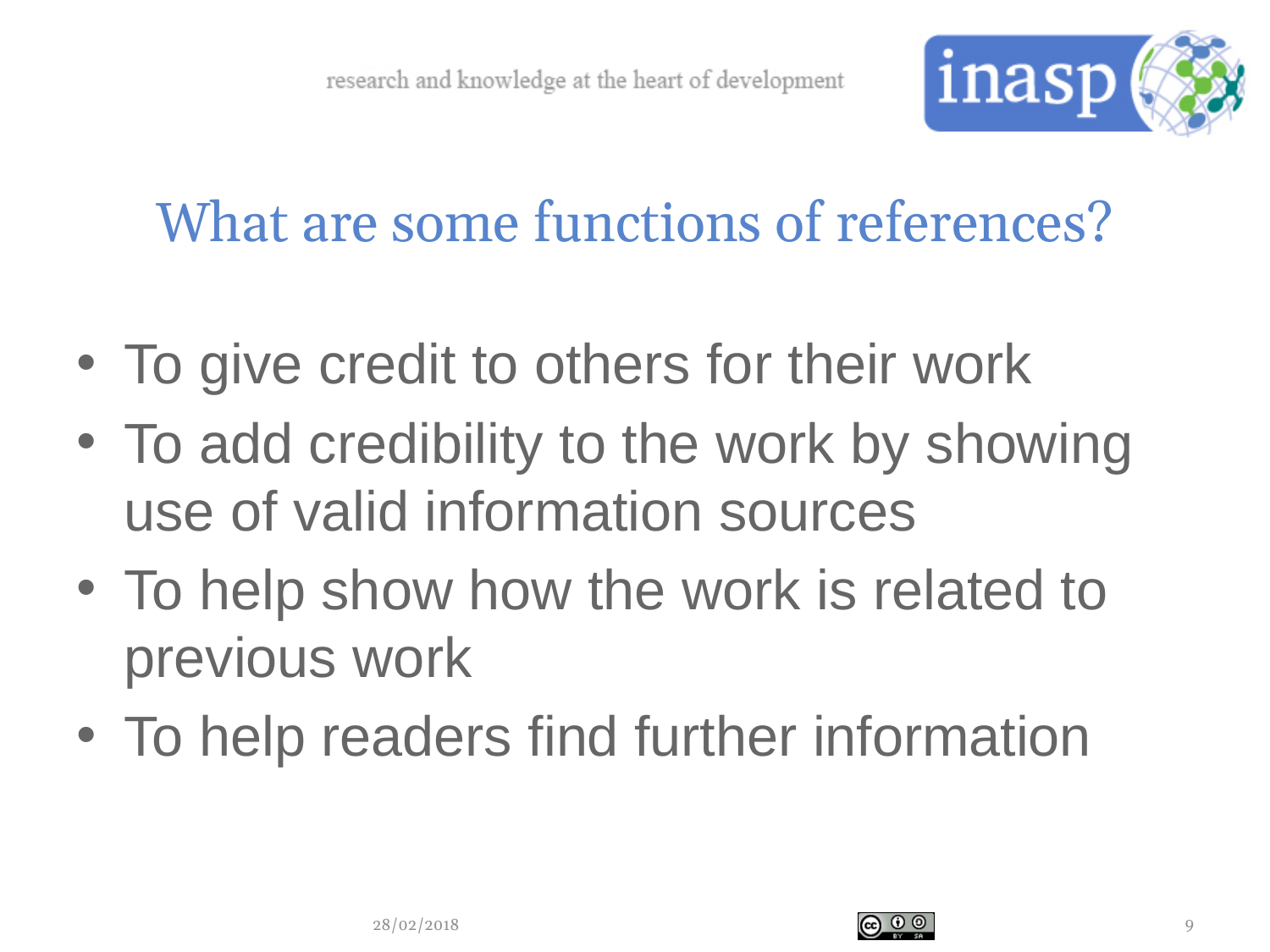

What are some functions of references?
To give credit to others for their work
To add credibility to the work by showing use of valid information sources
To help show how the work is related to previous work
To help readers find further information
28/02/2018

9